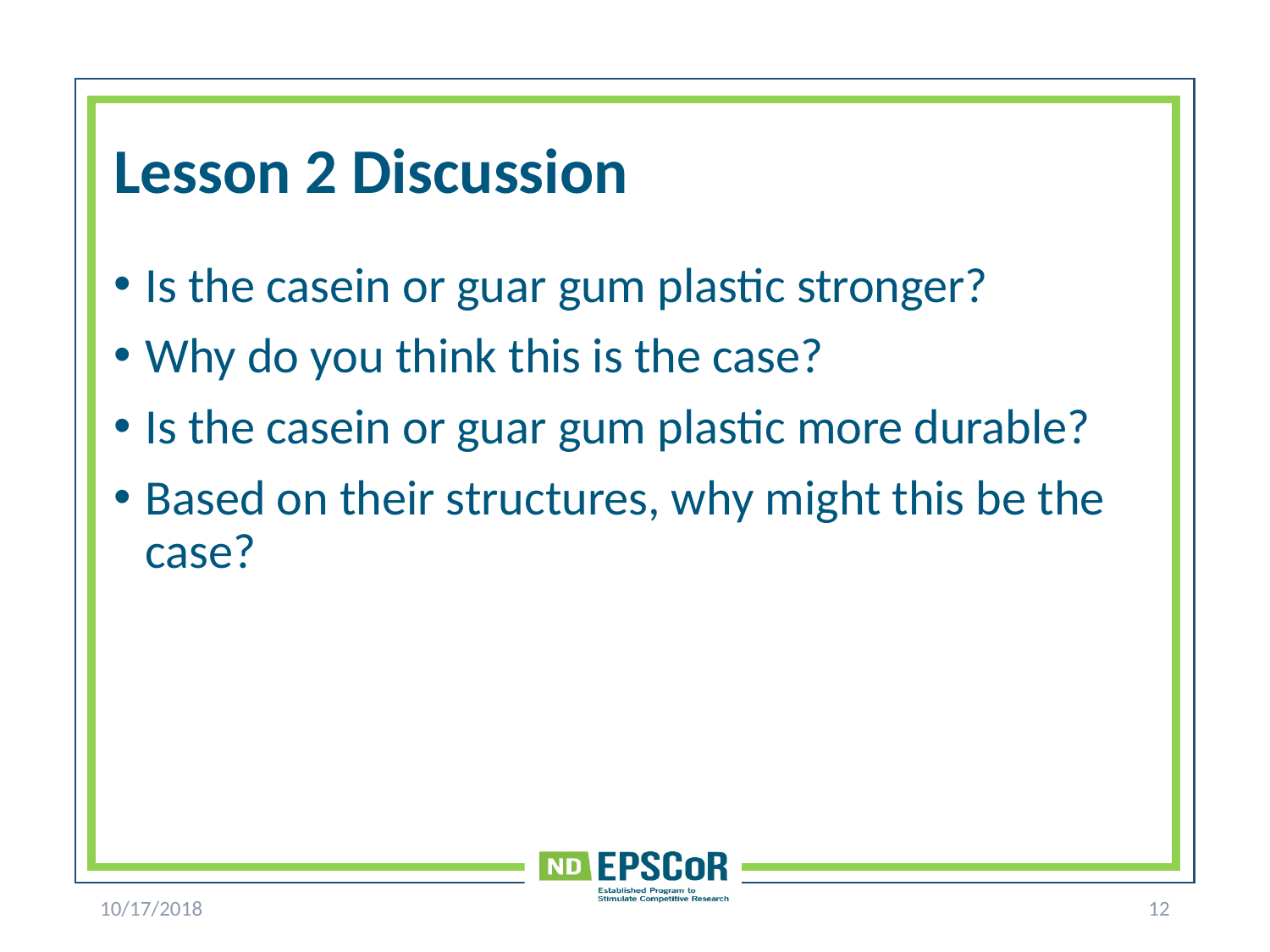

# Lesson 2 Discussion
Is the casein or guar gum plastic stronger?
Why do you think this is the case?
Is the casein or guar gum plastic more durable?
Based on their structures, why might this be the case?

10/17/2018
12